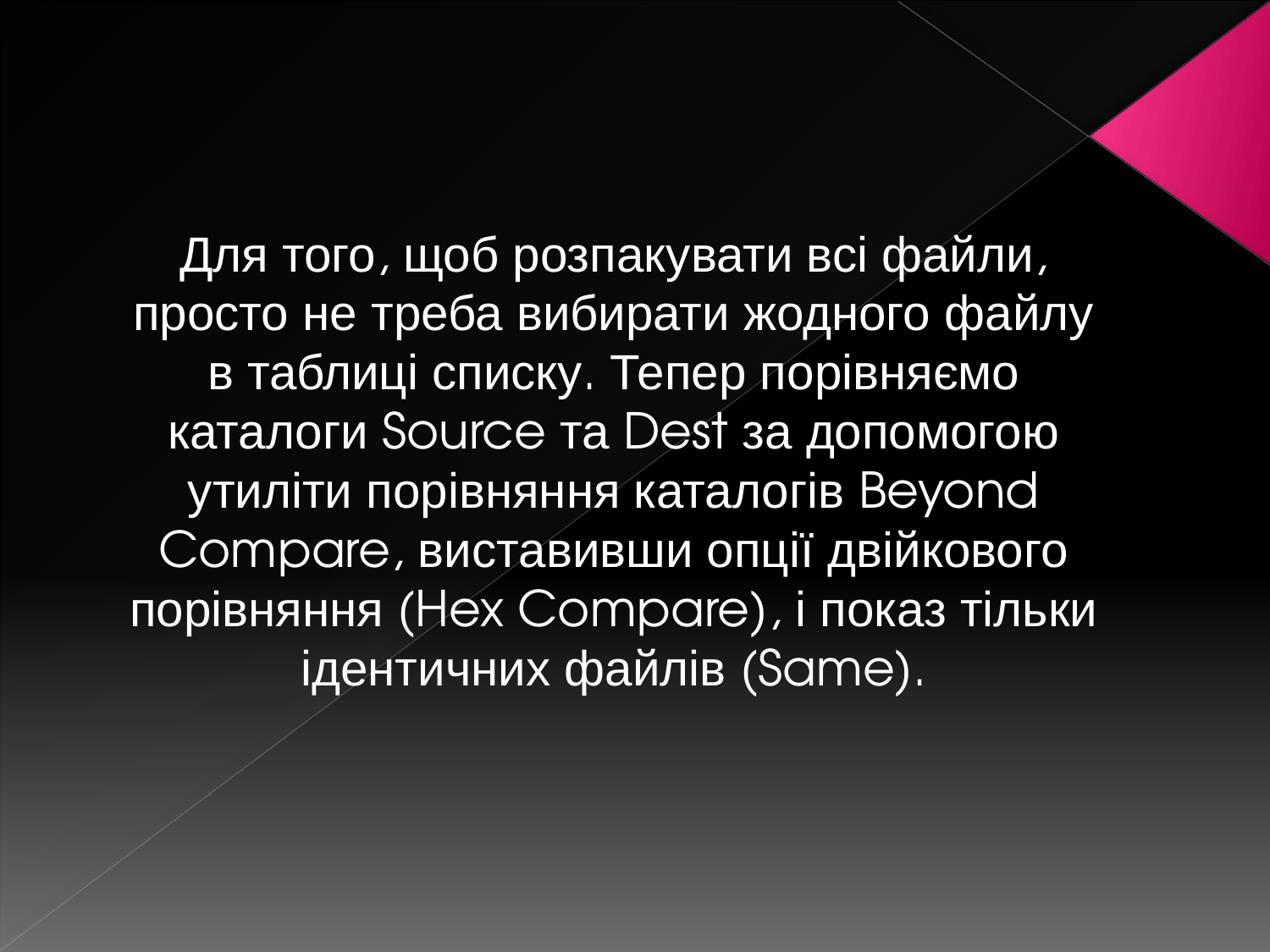

Для того, щоб розпакувати всі файли, просто не треба вибирати жодного файлу в таблиці списку. Тепер порівняємо каталоги Source та Dest за допомогою утиліти порівняння каталогів Beyond Compare, виставивши опції двійкового порівняння (Hex Compare), і показ тільки ідентичних файлів (Same).